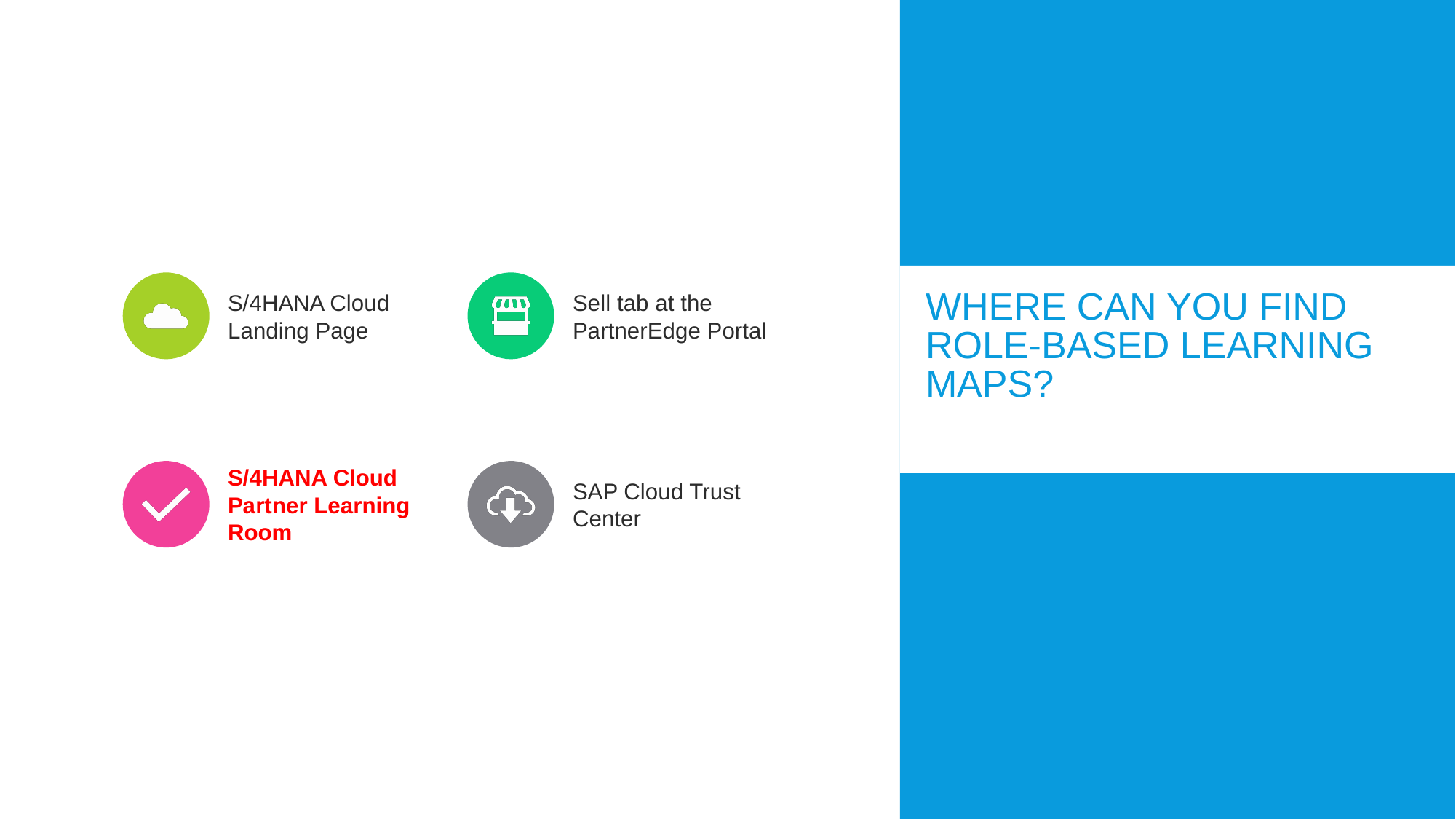

S/4HANA Cloud Landing Page
Sell tab at the PartnerEdge Portal
S/4HANA Cloud Partner Learning Room
SAP Cloud Trust Center

# Where can you find Role-based learning maps?